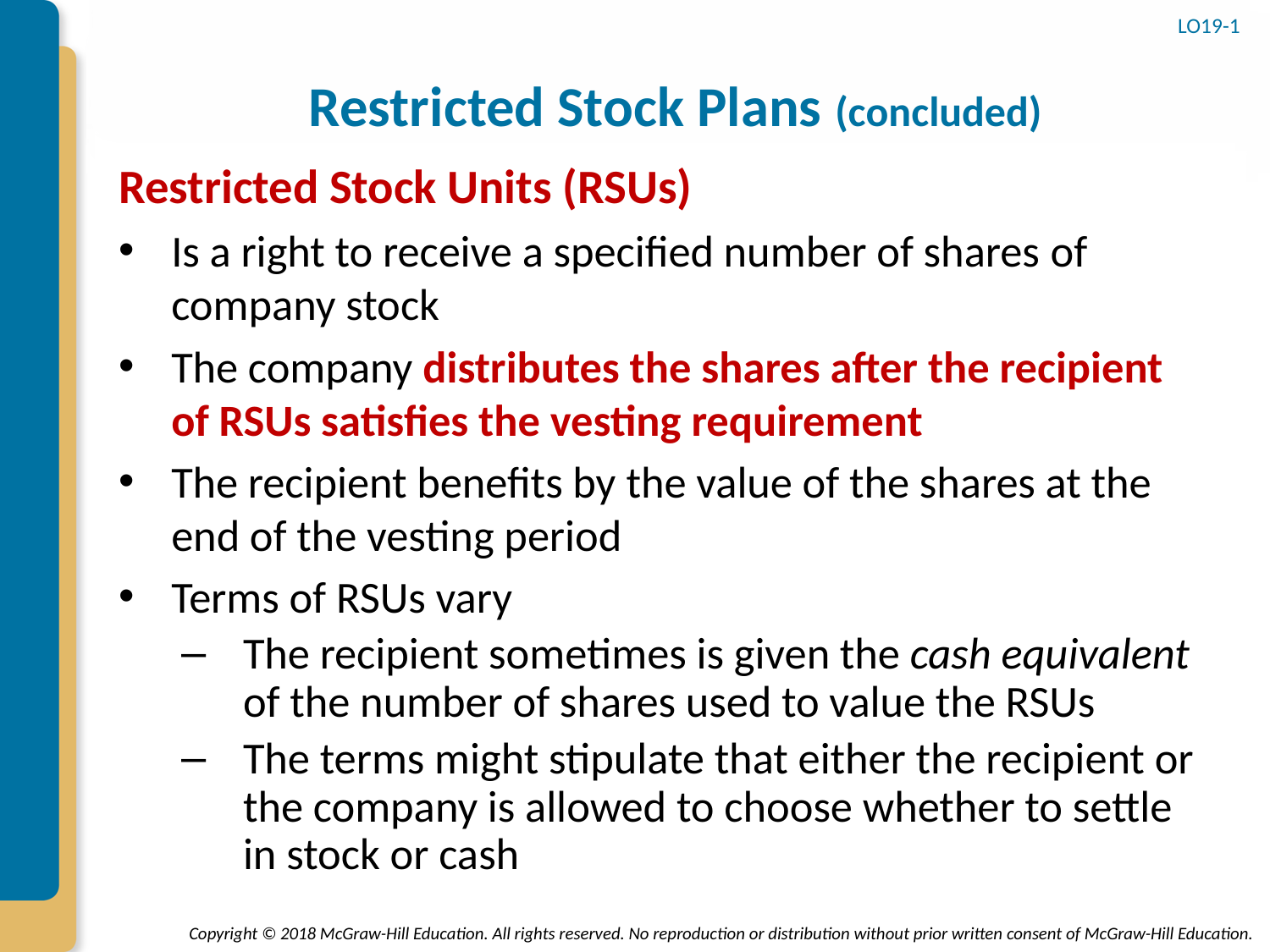

# Restricted Stock Plans (concluded)
LO19-1
Restricted Stock Units (RSUs)
Is a right to receive a specified number of shares of company stock
The company distributes the shares after the recipient of RSUs satisfies the vesting requirement
The recipient benefits by the value of the shares at the end of the vesting period
Terms of RSUs vary
The recipient sometimes is given the cash equivalent of the number of shares used to value the RSUs
The terms might stipulate that either the recipient or the company is allowed to choose whether to settle in stock or cash